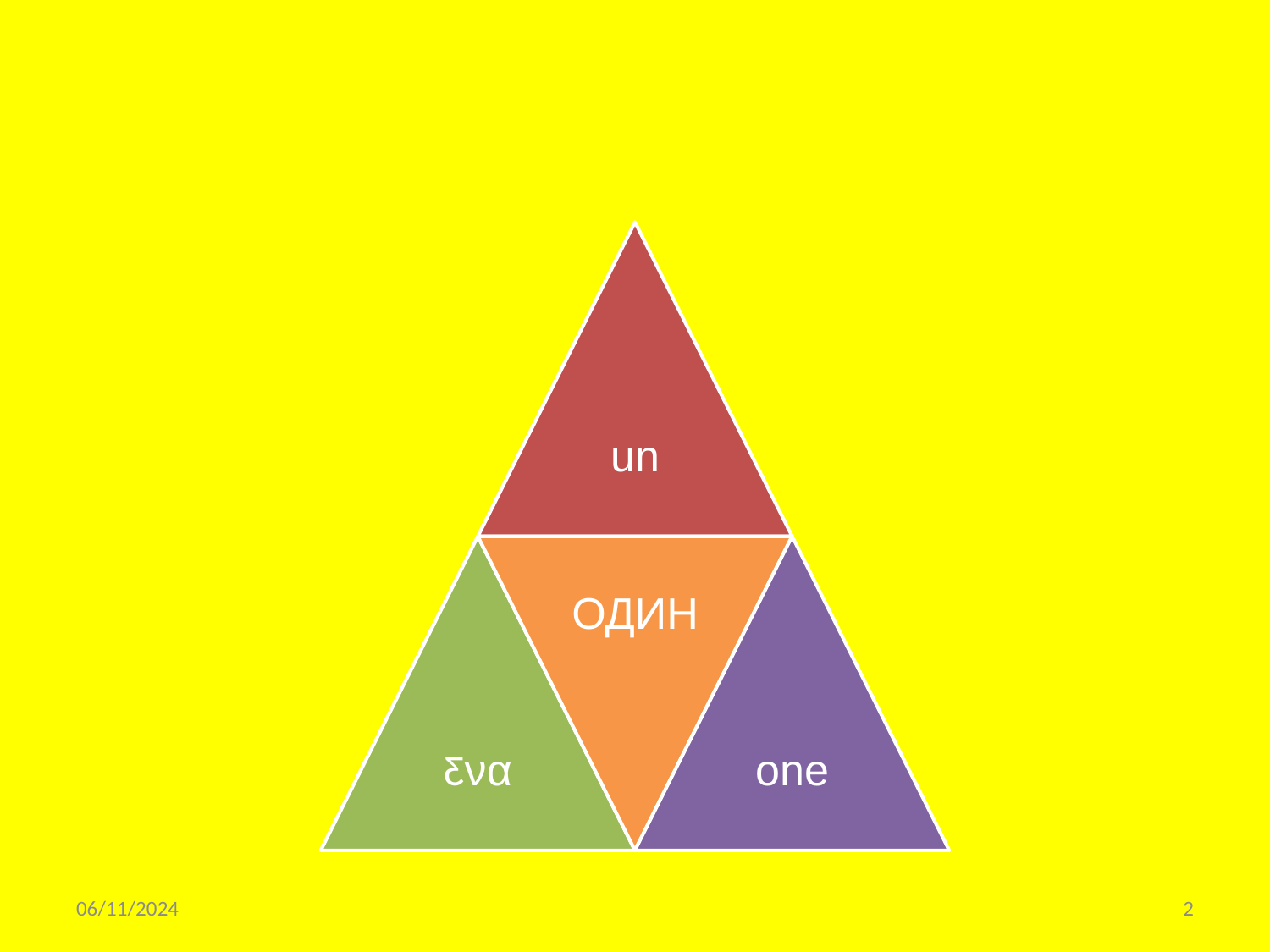

#
un
Ƹνα
ОДИH
one
06/11/2024
2